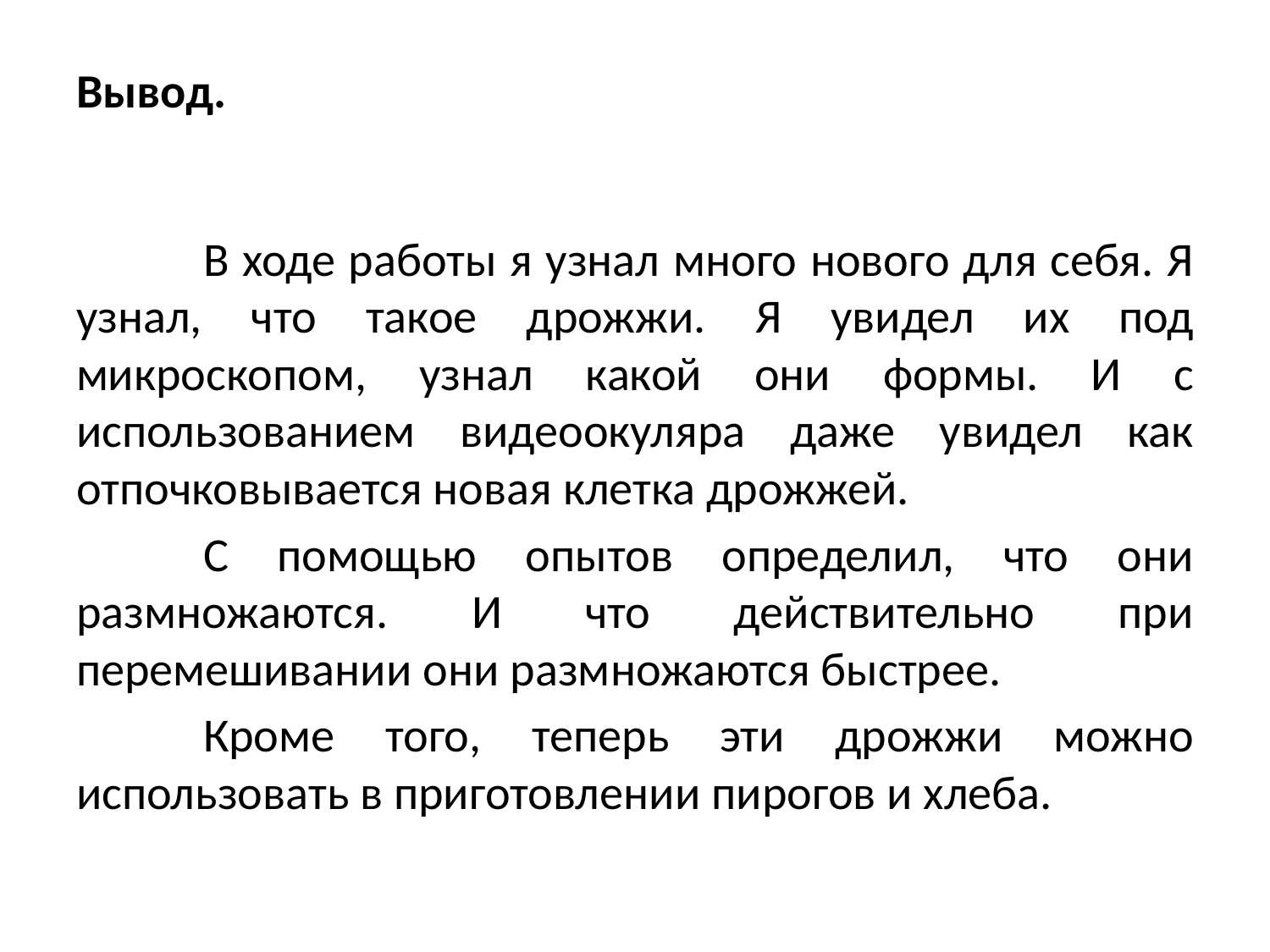

# Вывод.
	В ходе работы я узнал много нового для себя. Я узнал, что такое дрожжи. Я увидел их под микроскопом, узнал какой они формы. И с использованием видеоокуляра даже увидел как отпочковывается новая клетка дрожжей.
	С помощью опытов определил, что они размножаются. И что действительно при перемешивании они размножаются быстрее.
	Кроме того, теперь эти дрожжи можно использовать в приготовлении пирогов и хлеба.